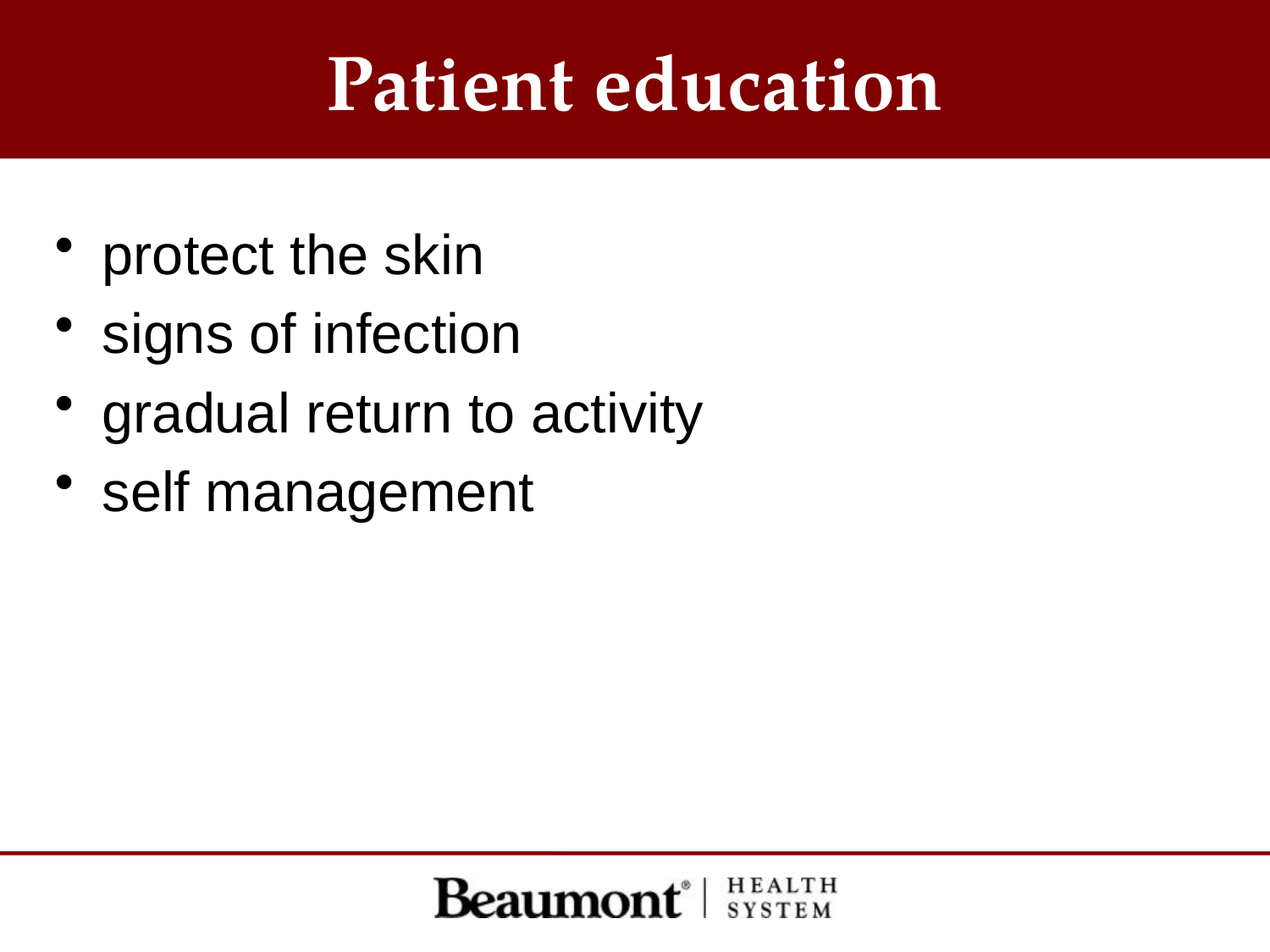

# Patient education
protect the skin
signs of infection
gradual return to activity
self management